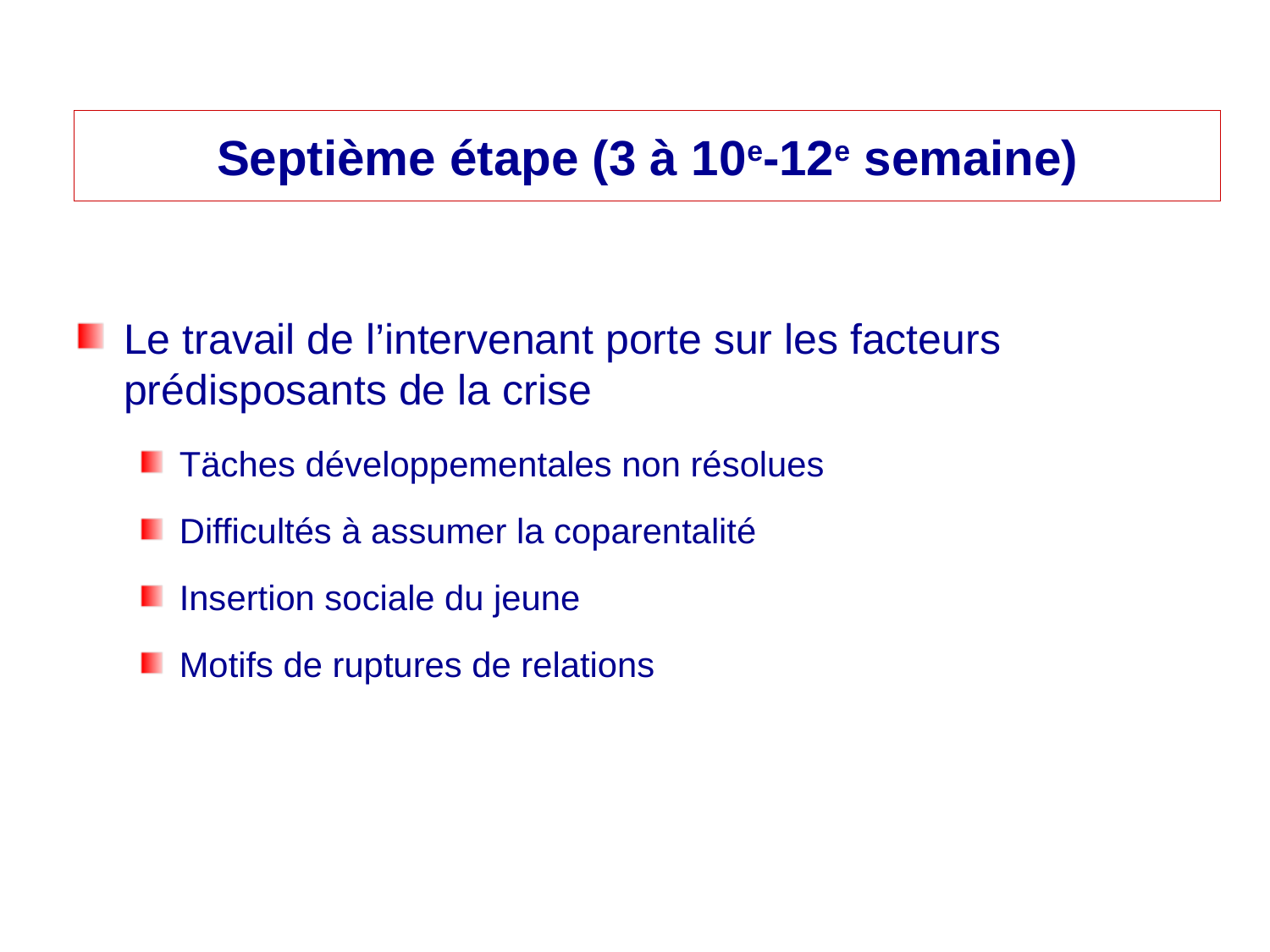

# Septième étape (3 à 10e-12e semaine)

Le travail de l’intervenant porte sur les facteurs prédisposants de la crise
Täches développementales non résolues
Difficultés à assumer la coparentalité
Insertion sociale du jeune
Motifs de ruptures de relations